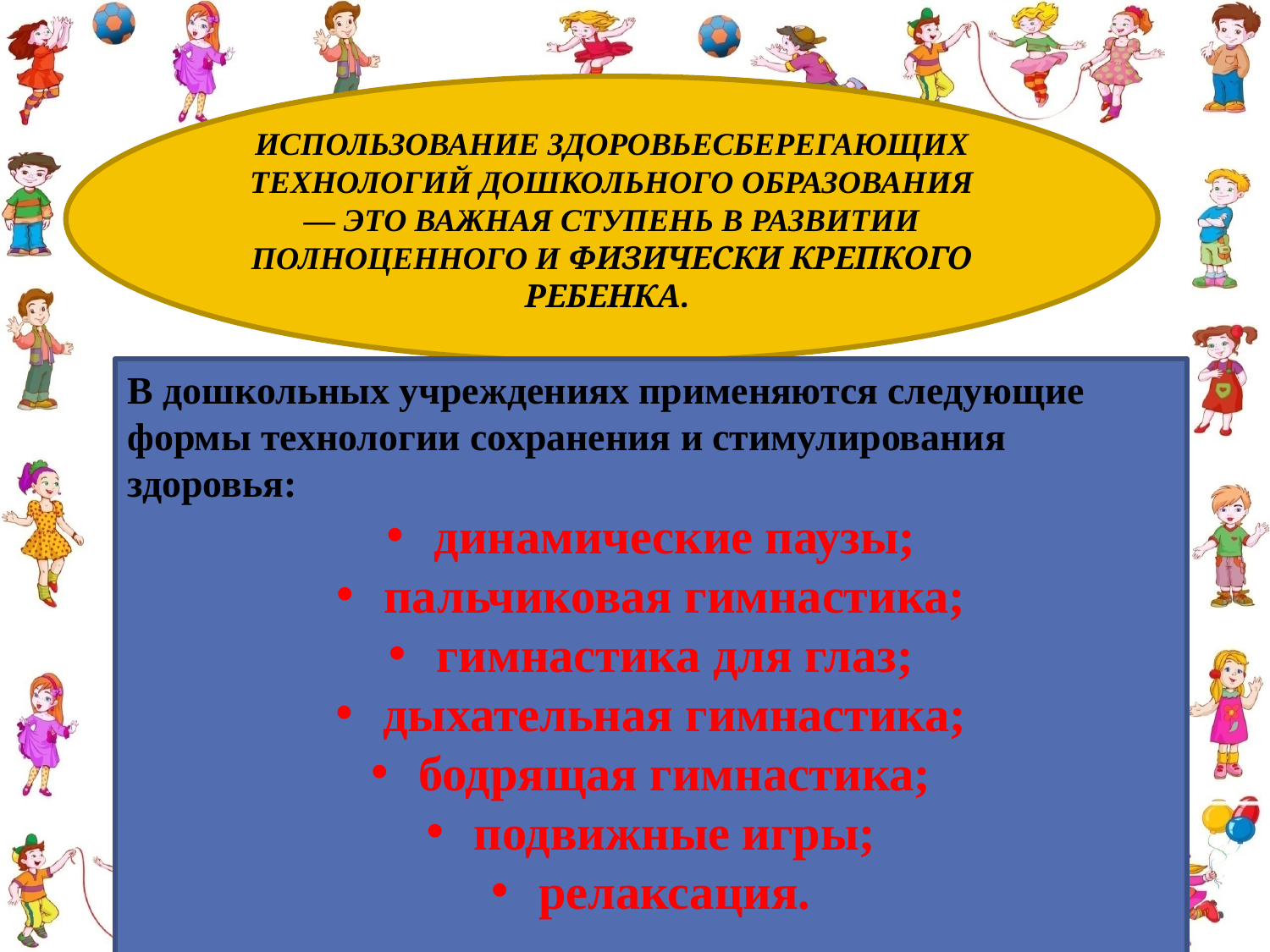

ИСПОЛЬЗОВАНИЕ ЗДОРОВЬЕСБЕРЕГАЮЩИХ ТЕХНОЛОГИЙ ДОШКОЛЬНОГО ОБРАЗОВАНИЯ — ЭТО ВАЖНАЯ СТУПЕНЬ В РАЗВИТИИ ПОЛНОЦЕННОГО И ФИЗИЧЕСКИ КРЕПКОГО РЕБЕНКА.
В дошкольных учреждениях применяются следующие формы технологии сохранения и стимулирования здоровья:
динамические паузы;
пальчиковая гимнастика;
гимнастика для глаз;
дыхательная гимнастика;
бодрящая гимнастика;
подвижные игры;
релаксация.